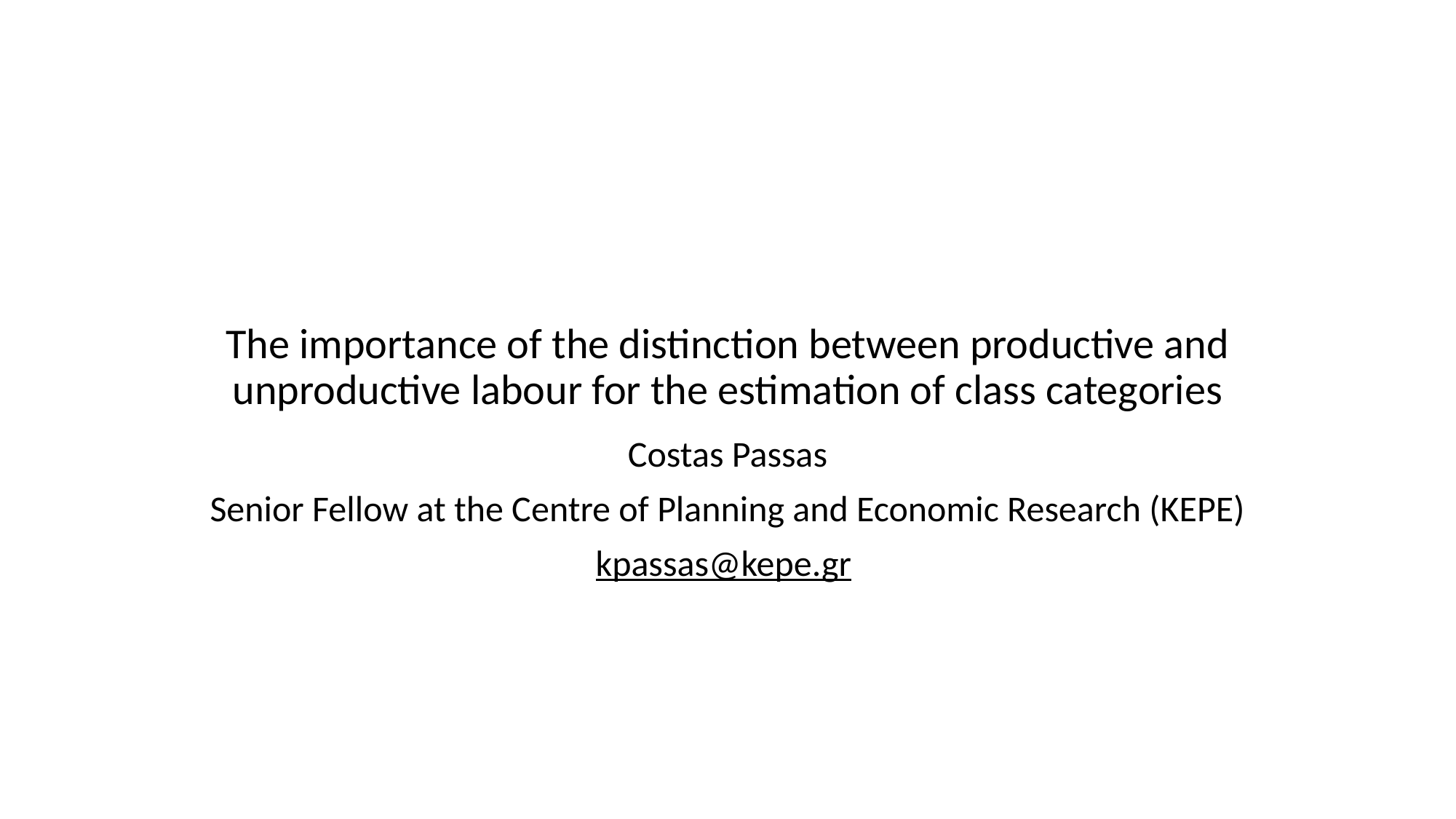

# The importance of the distinction between productive and unproductive labour for the estimation of class categories
Costas Passas
Senior Fellow at the Centre of Planning and Economic Research (KEPE)
kpassas@kepe.gr